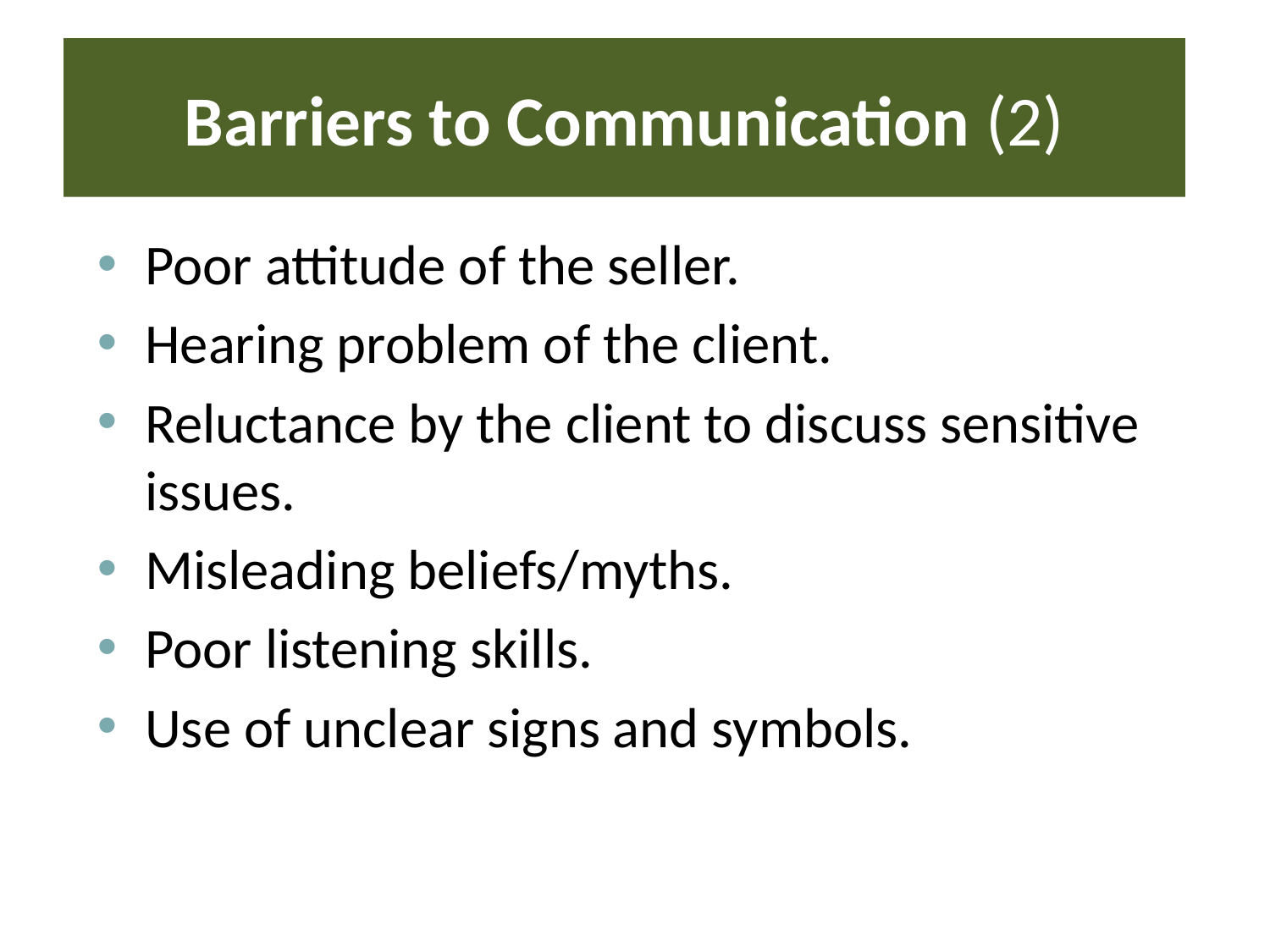

# Barriers to Communication (2)
Poor attitude of the seller.
Hearing problem of the client.
Reluctance by the client to discuss sensitive issues.
Misleading beliefs/myths.
Poor listening skills.
Use of unclear signs and symbols.